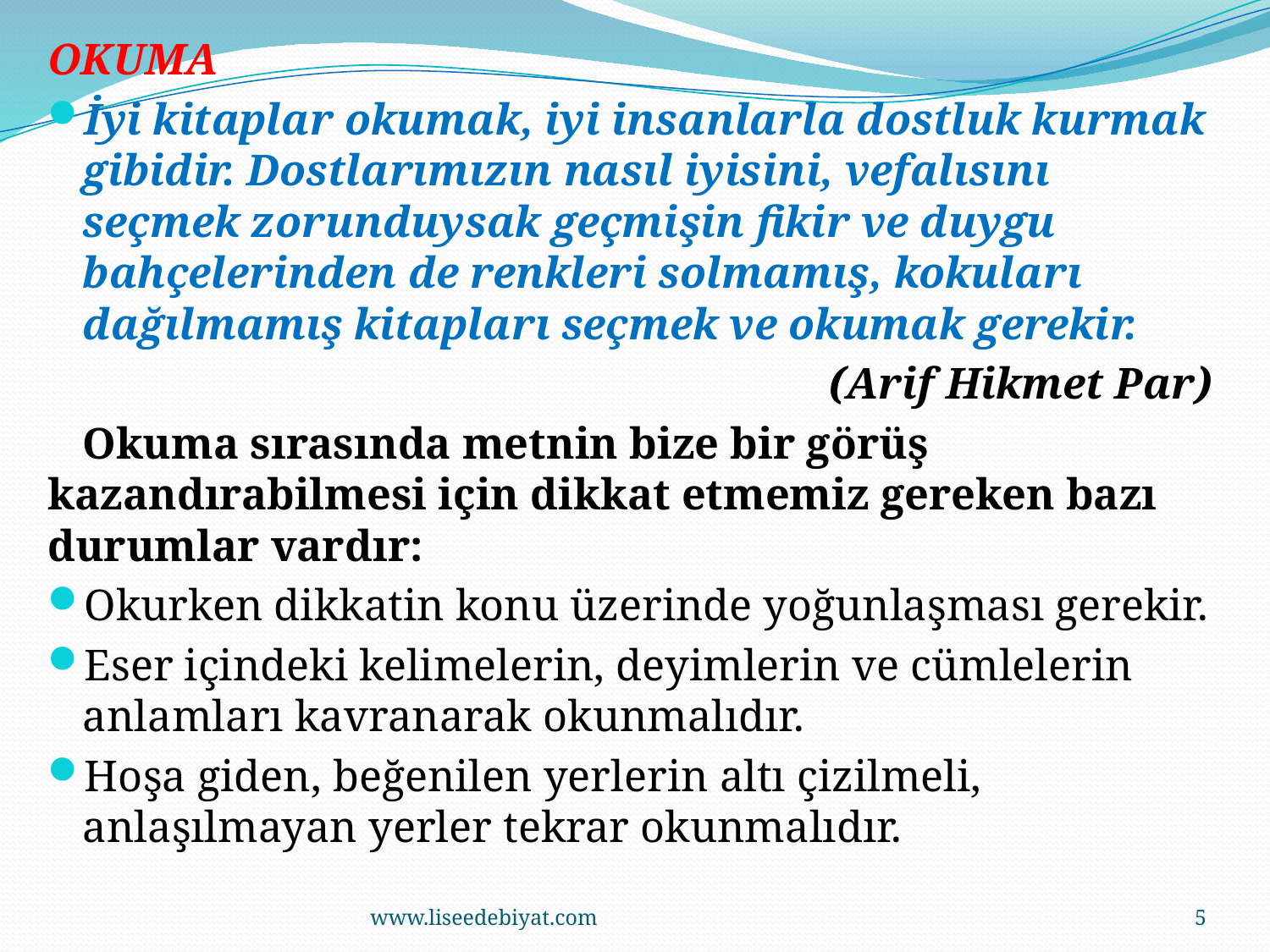

OKUMA
İyi kitaplar okumak, iyi insanlarla dostluk kurmak gibidir. Dostlarımızın nasıl iyisini, vefalısını seçmek zorunduysak geçmişin fikir ve duygu bahçelerinden de renkleri solmamış, kokuları dağılmamış kitapları seçmek ve okumak gerekir.
(Arif Hikmet Par)
Okuma sırasında metnin bize bir görüş kazandırabilmesi için dikkat etmemiz gereken bazı durumlar vardır:
Okurken dikkatin konu üzerinde yoğunlaşması gerekir.
Eser içindeki kelimelerin, deyimlerin ve cümlelerin anlamları kavranarak okunmalıdır.
Hoşa giden, beğenilen yerlerin altı çizilmeli, anlaşılmayan yerler tekrar okunmalıdır.

www.liseedebiyat.com
5